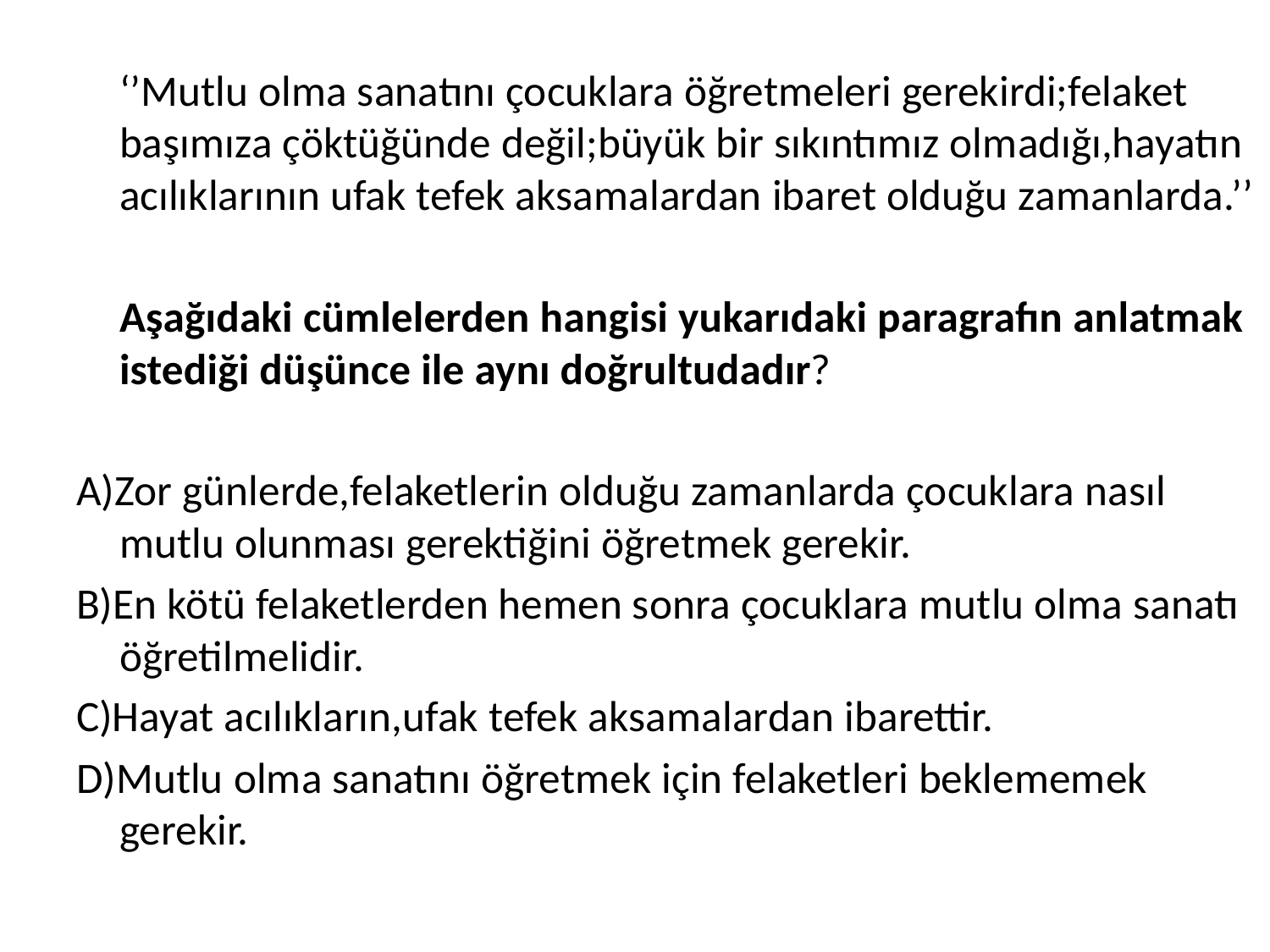

‘’Mutlu olma sanatını çocuklara öğretmeleri gerekirdi;felaket başımıza çöktüğünde değil;büyük bir sıkıntımız olmadığı,hayatın acılıklarının ufak tefek aksamalardan ibaret olduğu zamanlarda.’’

	Aşağıdaki cümlelerden hangisi yukarıdaki paragrafın anlatmak istediği düşünce ile aynı doğrultudadır?

A)Zor günlerde,felaketlerin olduğu zamanlarda çocuklara nasıl  mutlu olunması gerektiğini öğretmek gerekir.
B)En kötü felaketlerden hemen sonra çocuklara mutlu olma sanatı öğretilmelidir.
C)Hayat acılıkların,ufak tefek aksamalardan ibarettir.
D)Mutlu olma sanatını öğretmek için felaketleri beklememek gerekir.